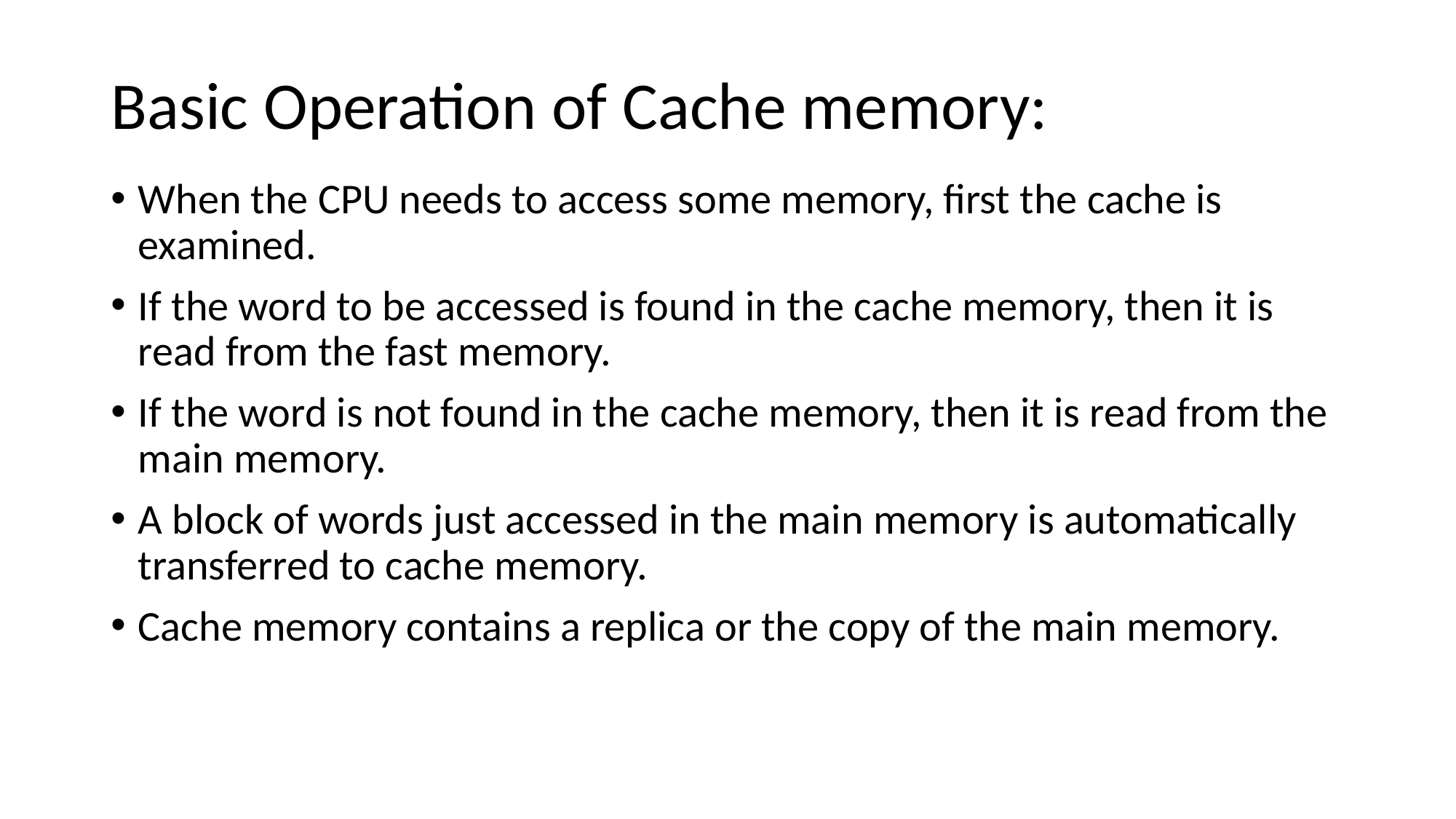

# Basic Operation of Cache memory:
When the CPU needs to access some memory, first the cache is examined.
If the word to be accessed is found in the cache memory, then it is read from the fast memory.
If the word is not found in the cache memory, then it is read from the main memory.
A block of words just accessed in the main memory is automatically transferred to cache memory.
Cache memory contains a replica or the copy of the main memory.